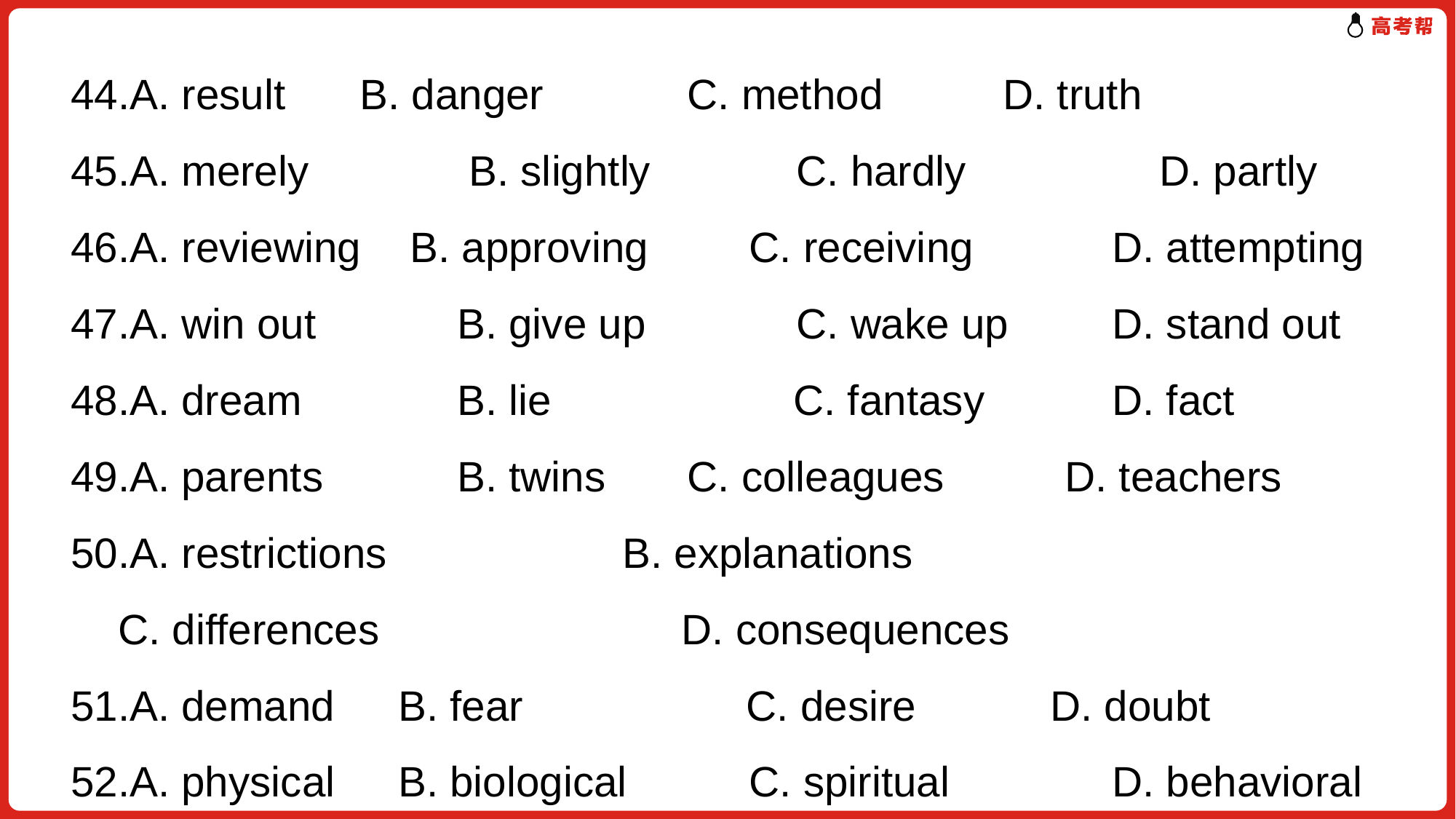

44.A. result	      B. danger	      C. method	     D. truth
45.A. merely	      B. slightly	      C. hardly	         D. partly
46.A. reviewing	 B. approving	  C. receiving	     D. attempting
47.A. win out	     B. give up	      C. wake up	     D. stand out
48.A. dream	     B. lie	               C. fantasy	     D. fact
49.A. parents	     B. twins	      C. colleagues	 D. teachers
50.A. restrictions	                   B. explanations
    C. differences	                        D. consequences
51.A. demand	B. fear	           C. desire	         D. doubt
52.A. physical	B. biological	  C. spiritual	     D. behavioral